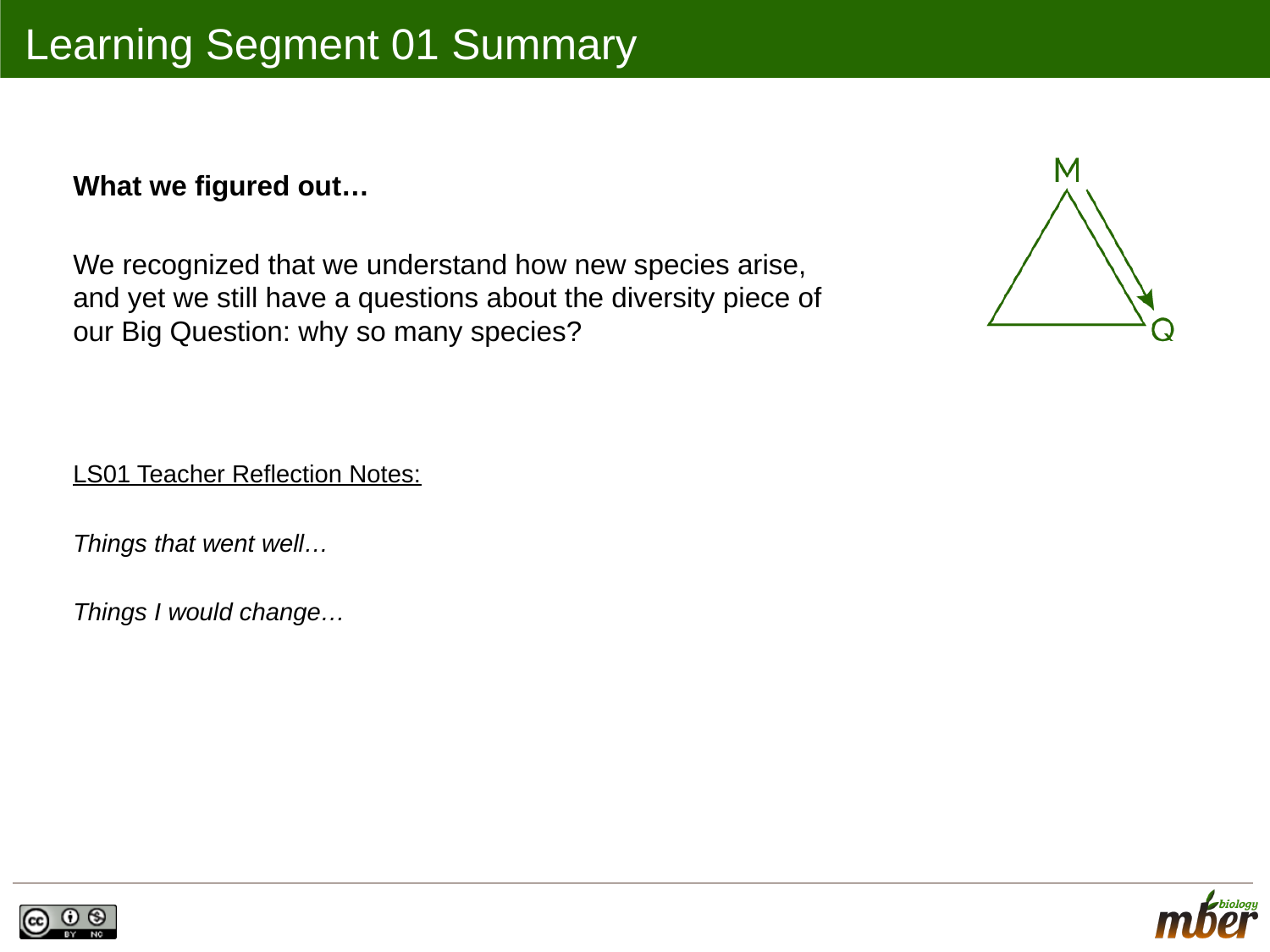

# Learning Segment 01 Summary
What we figured out…

We recognized that we understand how new species arise, and yet we still have a questions about the diversity piece of our Big Question: why so many species?
LS01 Teacher Reflection Notes:

Things that went well…

Things I would change…